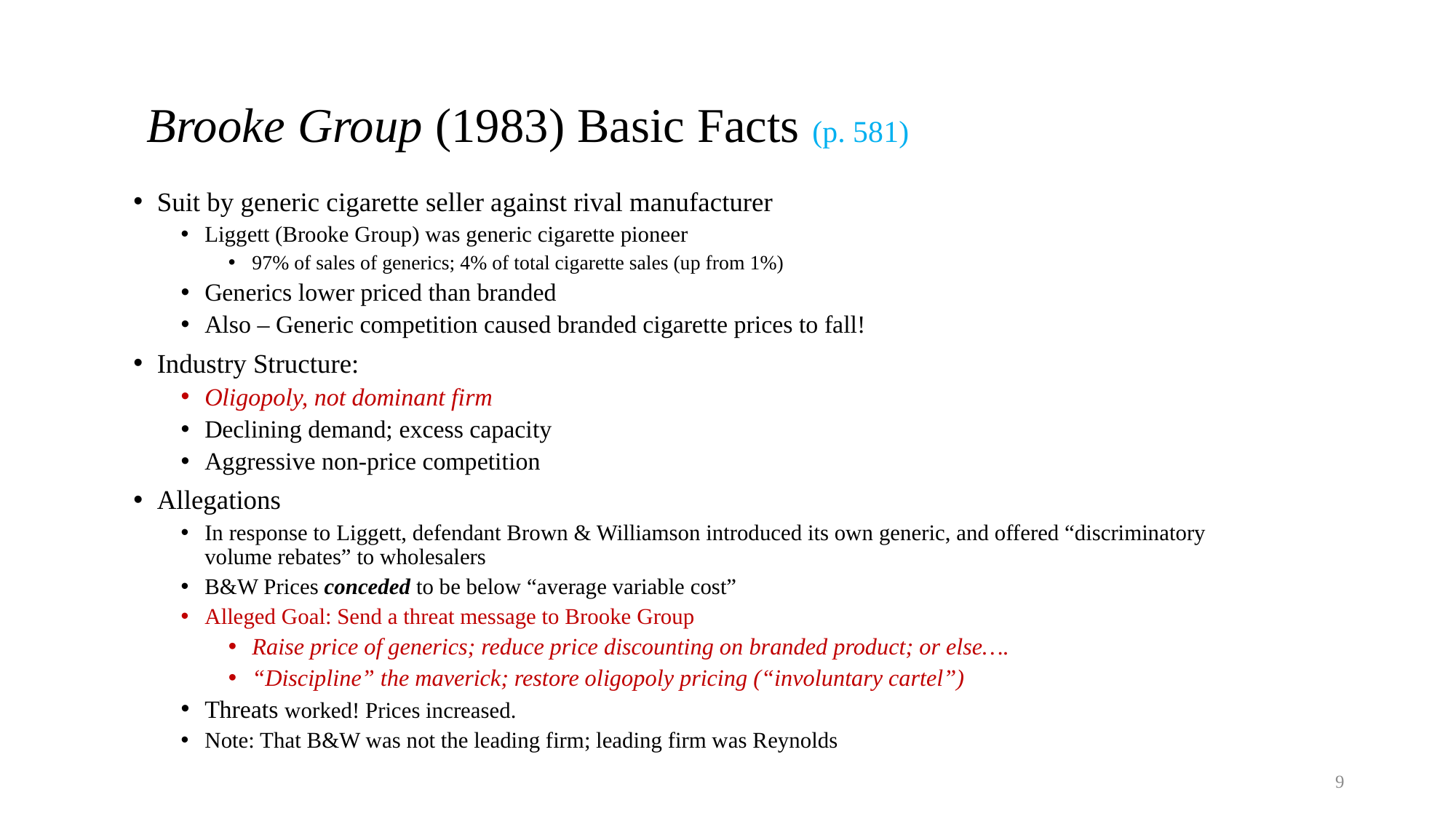

# Brooke Group (1983) Basic Facts (p. 581)
Suit by generic cigarette seller against rival manufacturer
Liggett (Brooke Group) was generic cigarette pioneer
97% of sales of generics; 4% of total cigarette sales (up from 1%)
Generics lower priced than branded
Also – Generic competition caused branded cigarette prices to fall!
Industry Structure:
Oligopoly, not dominant firm
Declining demand; excess capacity
Aggressive non-price competition
Allegations
In response to Liggett, defendant Brown & Williamson introduced its own generic, and offered “discriminatory volume rebates” to wholesalers
B&W Prices conceded to be below “average variable cost”
Alleged Goal: Send a threat message to Brooke Group
Raise price of generics; reduce price discounting on branded product; or else….
“Discipline” the maverick; restore oligopoly pricing (“involuntary cartel”)
Threats worked! Prices increased.
Note: That B&W was not the leading firm; leading firm was Reynolds
9